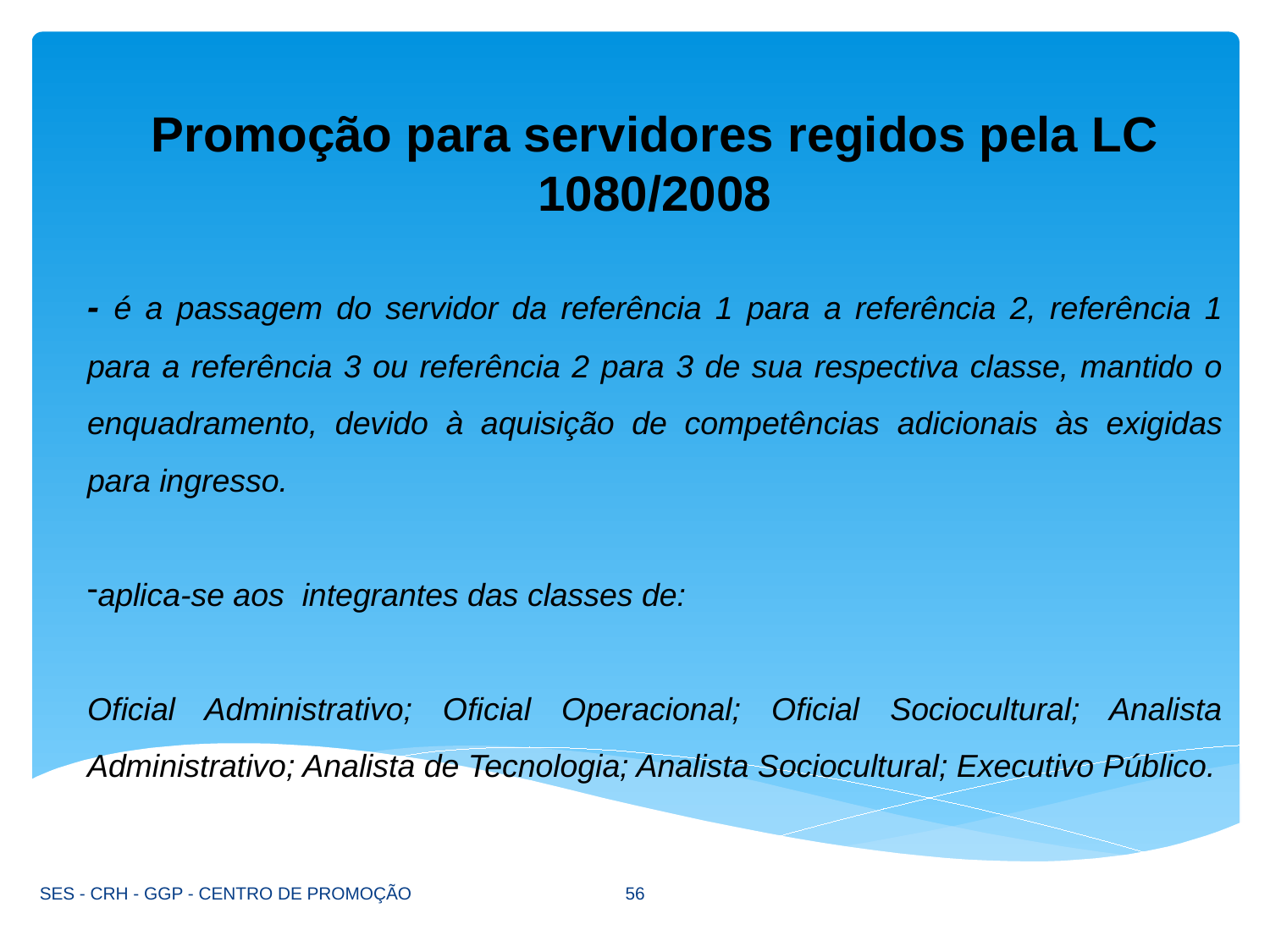

Promoção para servidores regidos pela LC 1080/2008

- é a passagem do servidor da referência 1 para a referência 2, referência 1 para a referência 3 ou referência 2 para 3 de sua respectiva classe, mantido o enquadramento, devido à aquisição de competências adicionais às exigidas para ingresso.

aplica-se aos  integrantes das classes de:

Oficial Administrativo; Oficial Operacional; Oficial Sociocultural; Analista Administrativo; Analista de Tecnologia; Analista Sociocultural; Executivo Público.

56
SES - CRH - GGP - CENTRO DE PROMOÇÃO